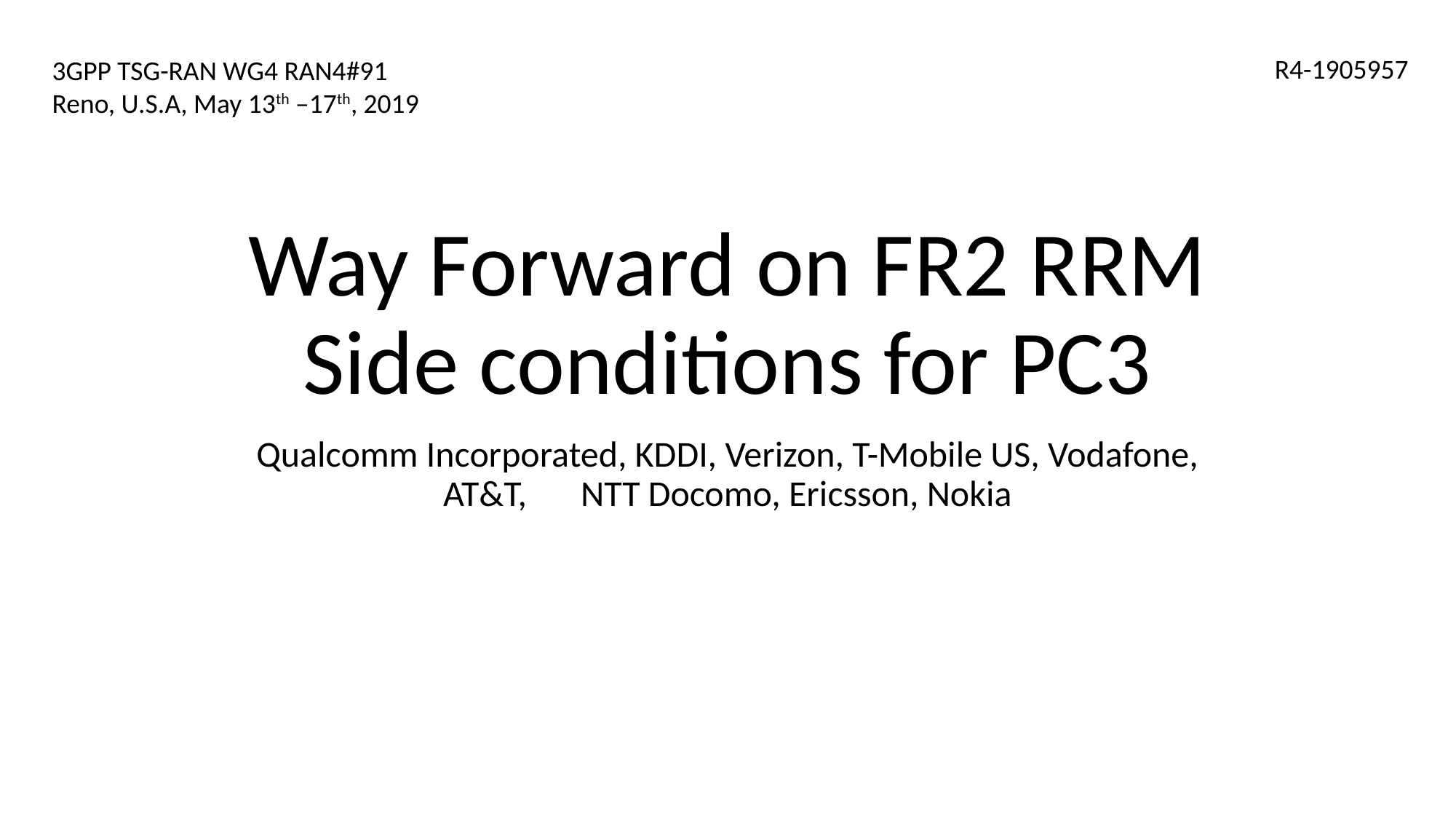

R4-1905957
3GPP TSG-RAN WG4 RAN4#91
Reno, U.S.A, May 13th –17th, 2019
# Way Forward on FR2 RRM Side conditions for PC3
Qualcomm Incorporated, KDDI, Verizon, T-Mobile US, Vodafone, AT&T,　NTT Docomo, Ericsson, Nokia